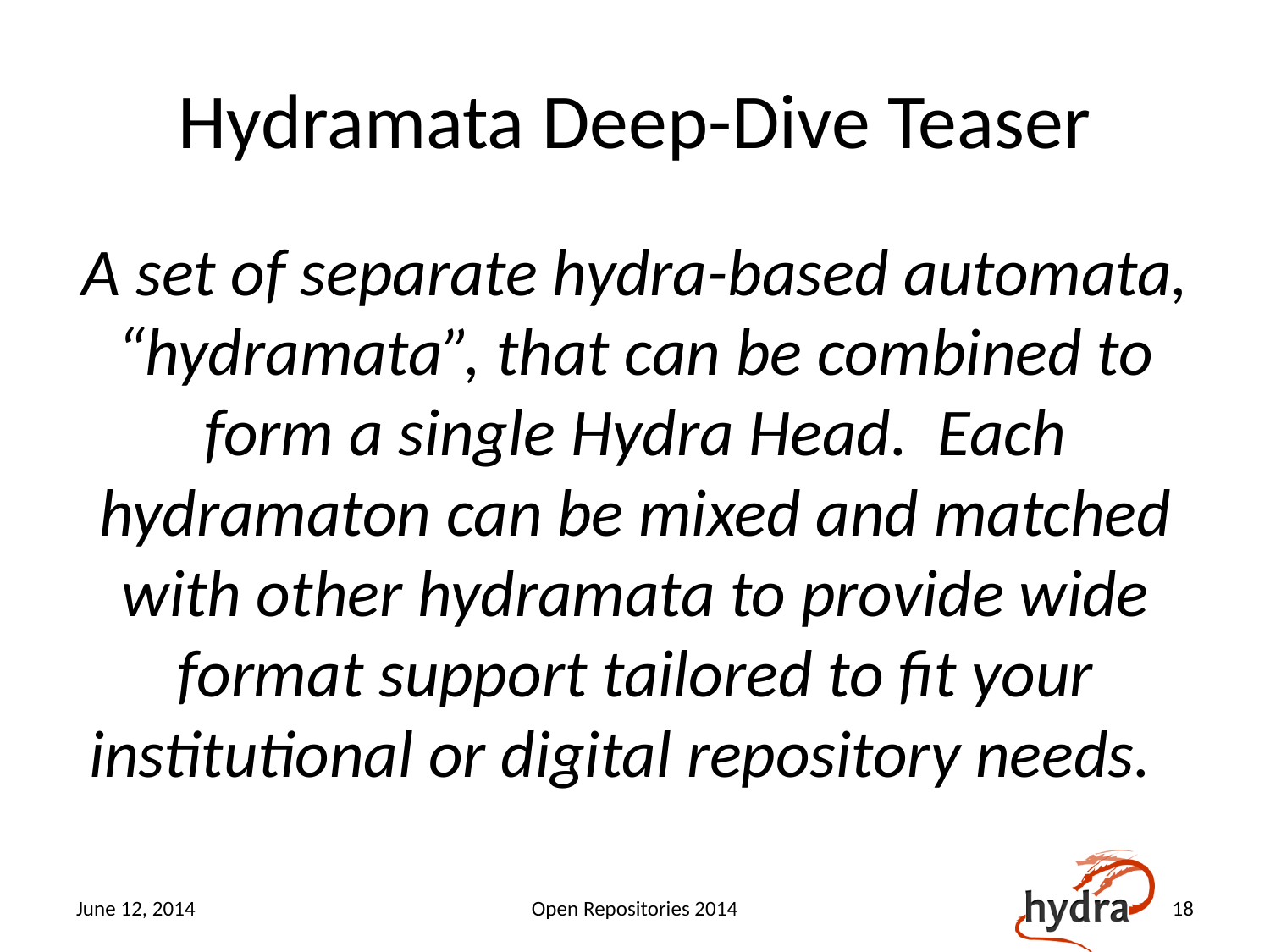

# Hydramata Deep-Dive Teaser
A set of separate hydra-based automata, “hydramata”, that can be combined to form a single Hydra Head.  Each hydramaton can be mixed and matched with other hydramata to provide wide format support tailored to fit your institutional or digital repository needs.

June 12, 2014
Open Repositories 2014
18